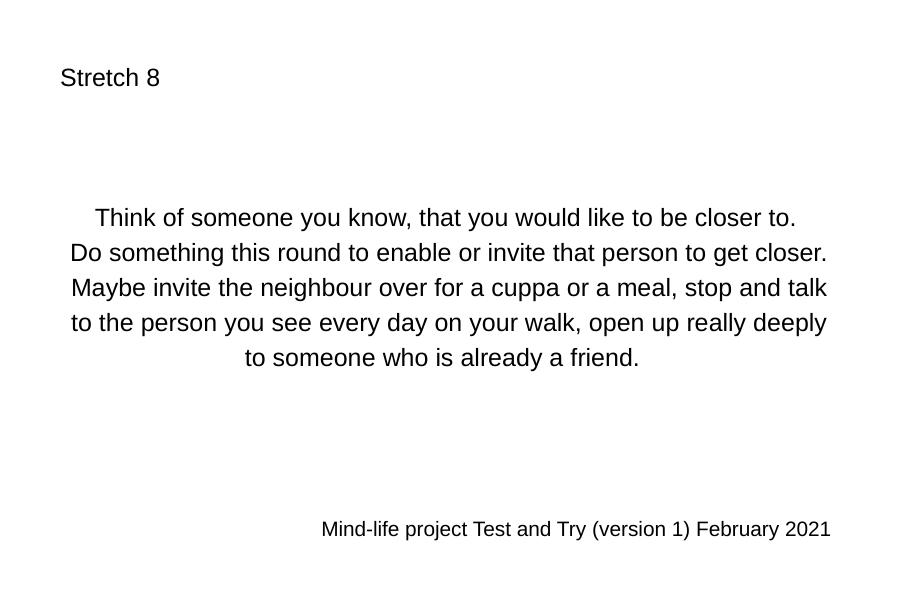

Stretch 8
Think of someone you know, that you would like to be closer to.
Do something this round to enable or invite that person to get closer. Maybe invite the neighbour over for a cuppa or a meal, stop and talk to the person you see every day on your walk, open up really deeply to someone who is already a friend.

Mind-life project Test and Try (version 1) February 2021